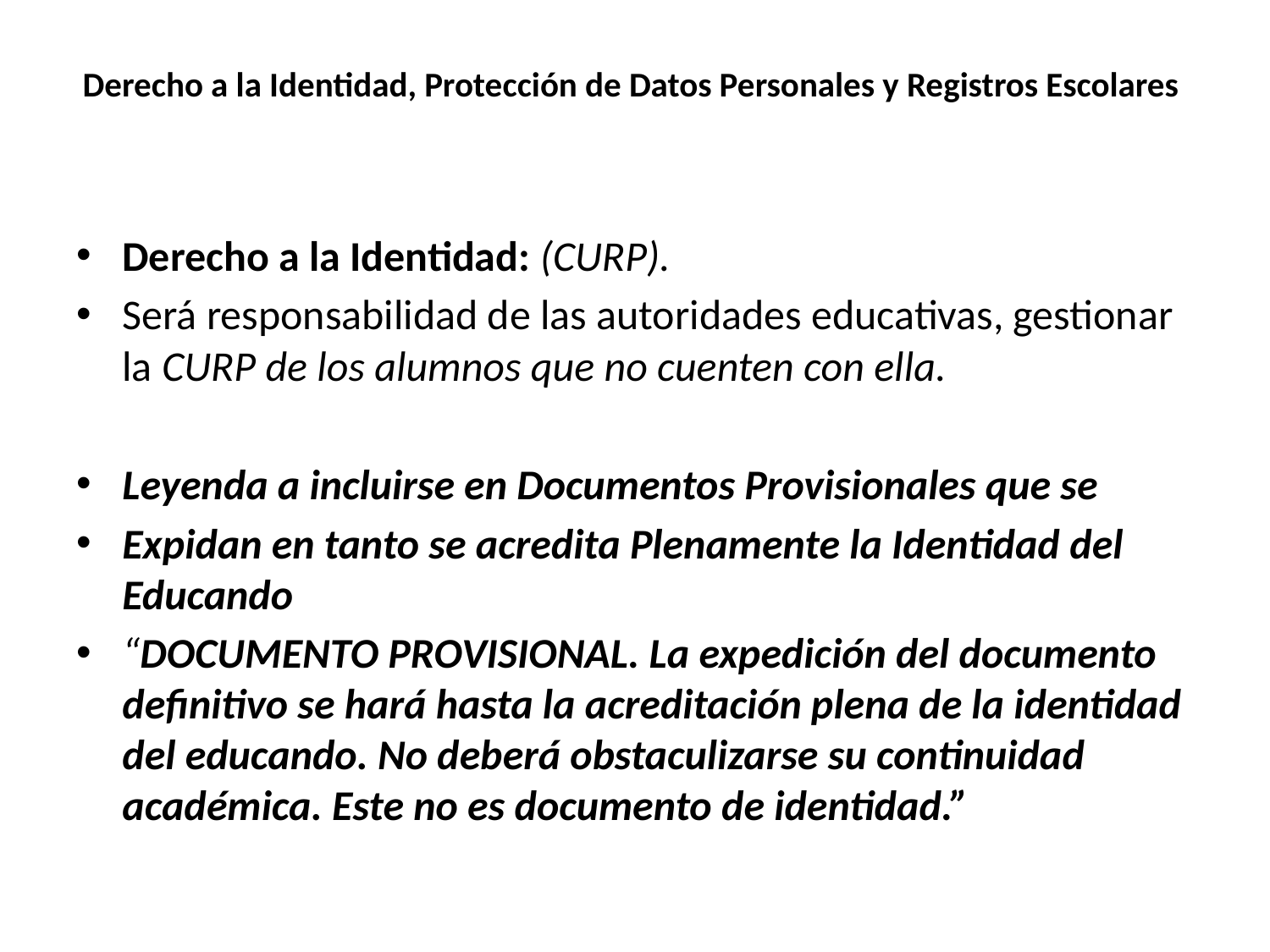

# Derecho a la Identidad, Protección de Datos Personales y Registros Escolares
Derecho a la Identidad: (CURP).
Será responsabilidad de las autoridades educativas, gestionar la CURP de los alumnos que no cuenten con ella.

Leyenda a incluirse en Documentos Provisionales que se
Expidan en tanto se acredita Plenamente la Identidad del Educando
“DOCUMENTO PROVISIONAL. La expedición del documento definitivo se hará hasta la acreditación plena de la identidad del educando. No deberá obstaculizarse su continuidad académica. Este no es documento de identidad.”